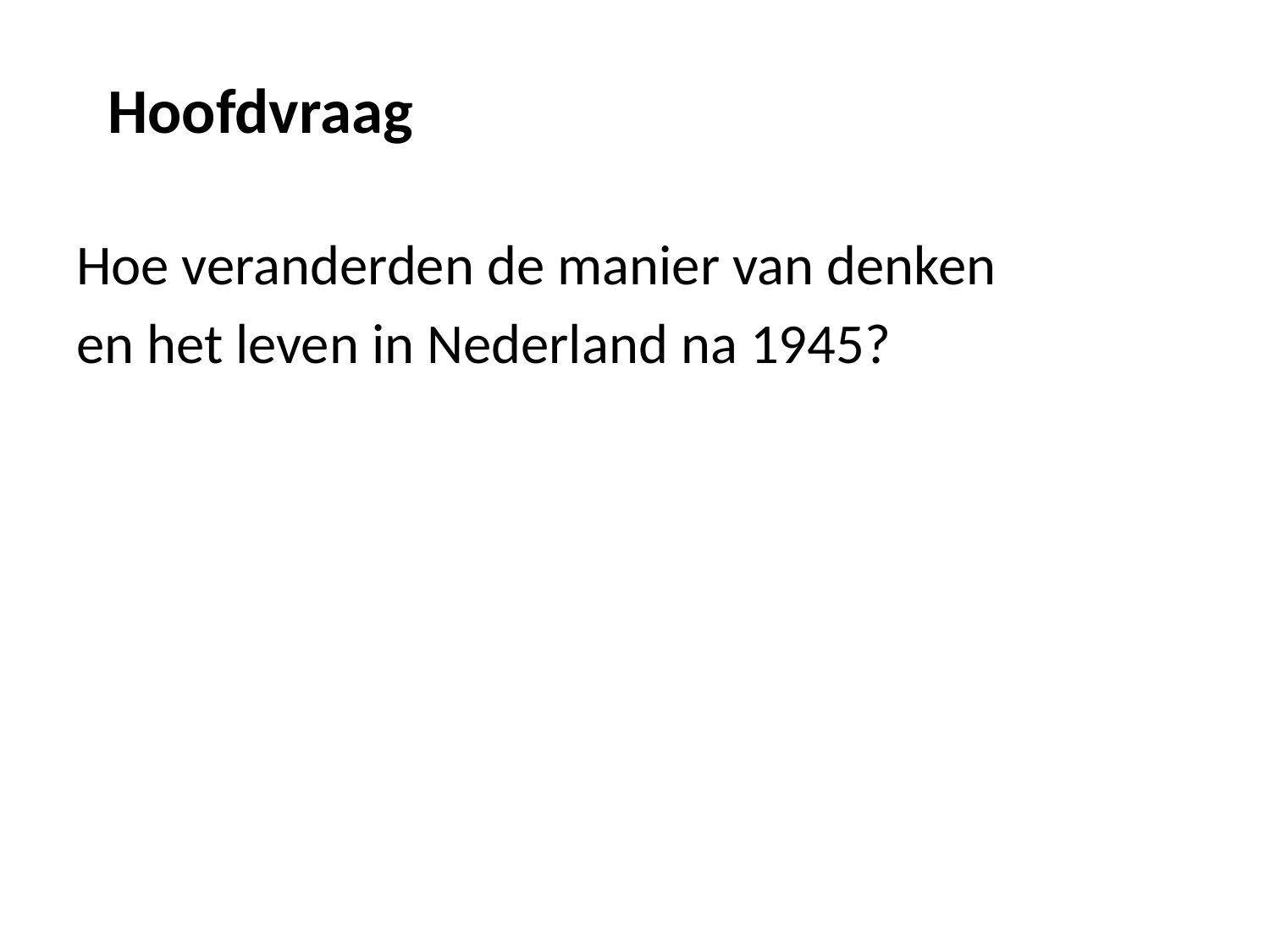

# Hoofdvraag
Hoe veranderden de manier van denken
en het leven in Nederland na 1945?